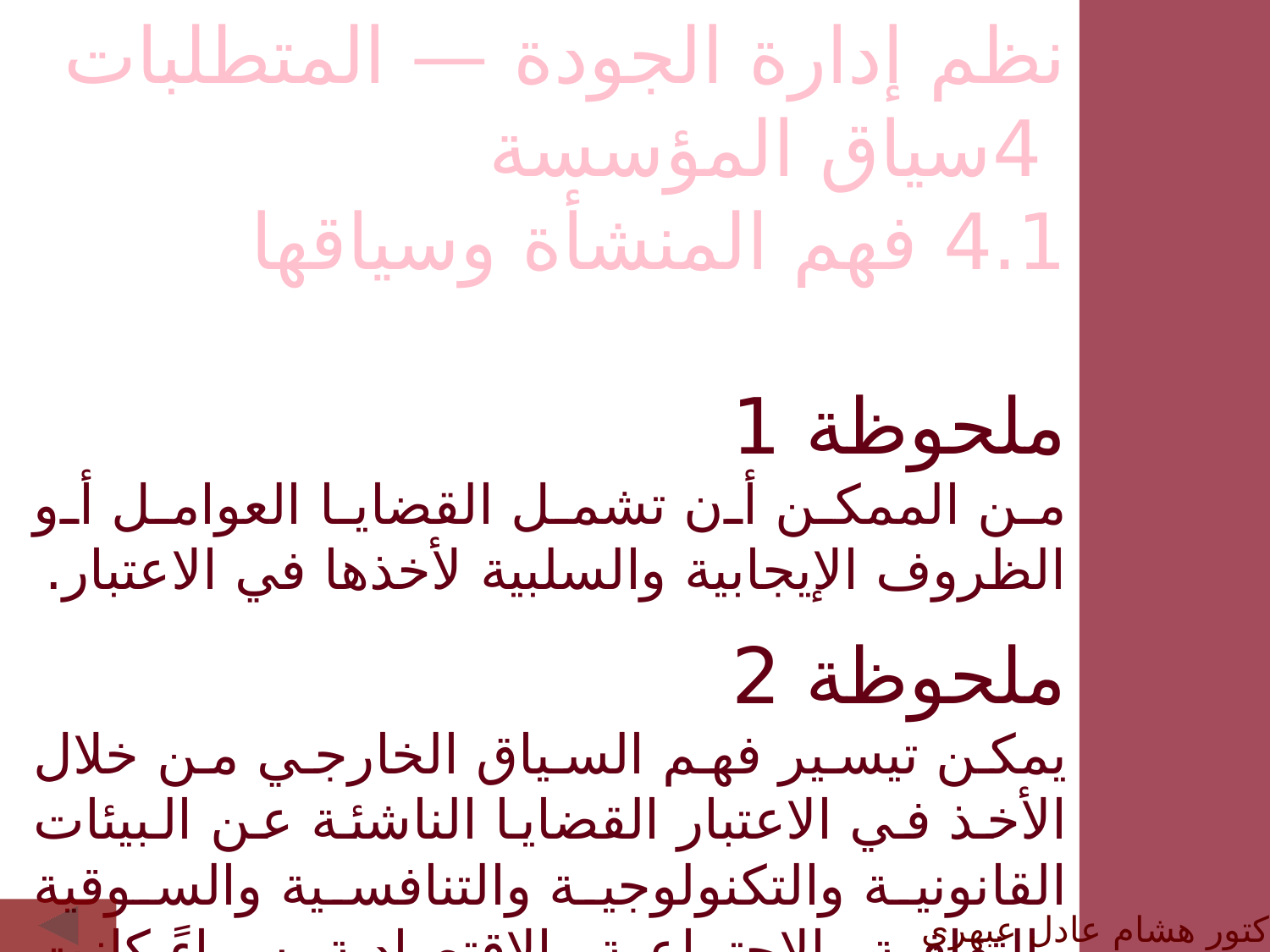

نظم إدارة الجودة — المتطلبات
 4سياق المؤسسة
4.1 فهم المنشأة وسياقها

ملحوظة 1
من الممكن أن تشمل القضايا العوامل أو الظروف الإيجابية والسلبية لأخذها في الاعتبار.

ملحوظة 2
يمكن تيسير فهم السياق الخارجي من خلال الأخذ في الاعتبار القضايا الناشئة عن البيئات القانونية والتكنولوجية والتنافسية والسوقية والثقافية والاجتماعية والاقتصادية، سواءً كانت دولية أو وطنية أو إقليمية أو محلية.

الدكتور هشام عادل عبهري